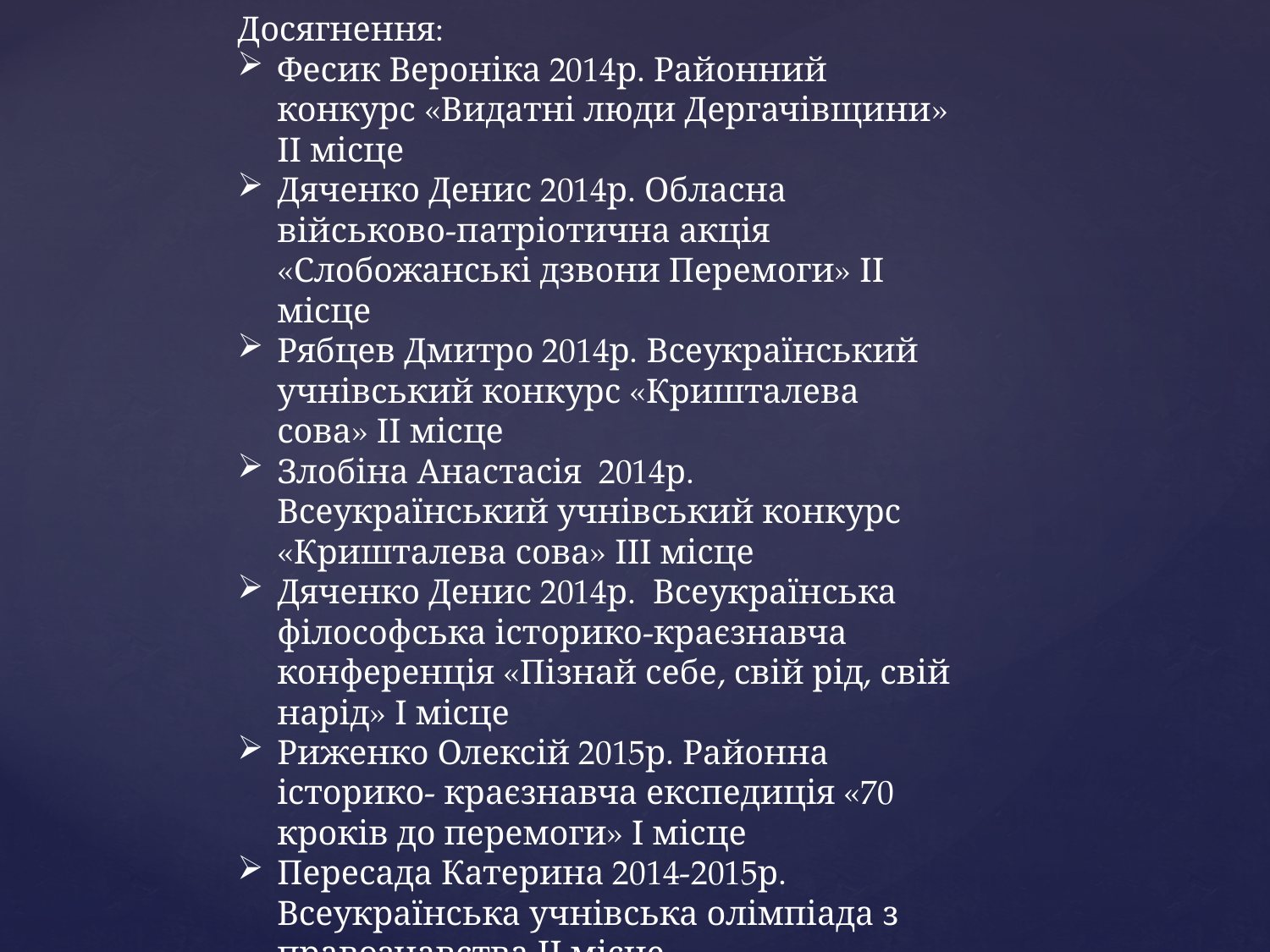

Досягнення:
Фесик Вероніка 2014р. Районний конкурс «Видатні люди Дергачівщини» ІІ місце
Дяченко Денис 2014р. Обласна військово-патріотична акція «Слобожанські дзвони Перемоги» ІІ місце
Рябцев Дмитро 2014р. Всеукраїнський учнівський конкурс «Кришталева сова» ІІ місце
Злобіна Анастасія  2014р. Всеукраїнський учнівський конкурс «Кришталева сова» ІІІ місце
Дяченко Денис 2014р.  Всеукраїнська філософська історико-краєзнавча конференція «Пізнай себе, свій рід, свій нарід» І місце
Риженко Олексій 2015р. Районна історико- краєзнавча експедиція «70 кроків до перемоги» І місце
Пересада Катерина 2014-2015р. Всеукраїнська учнівська олімпіада з правознавства ІІ місце